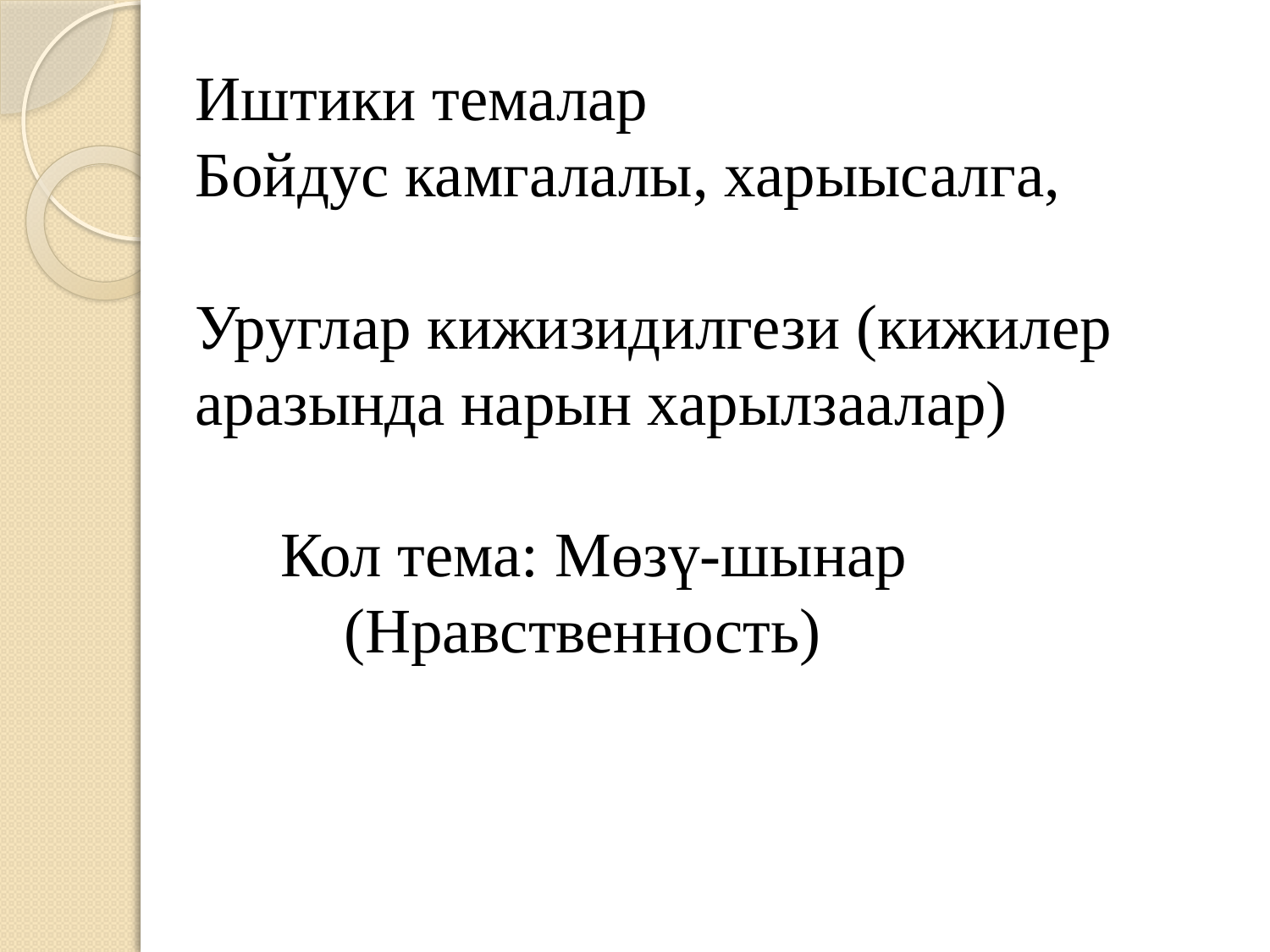

# Иштики темалар Бойдус камгалалы, харыысалга, Уруглар кижизидилгези (кижилер аразында нарын харылзаалар)

         Кол тема: Мөзү-шынар
             (Нравственность)